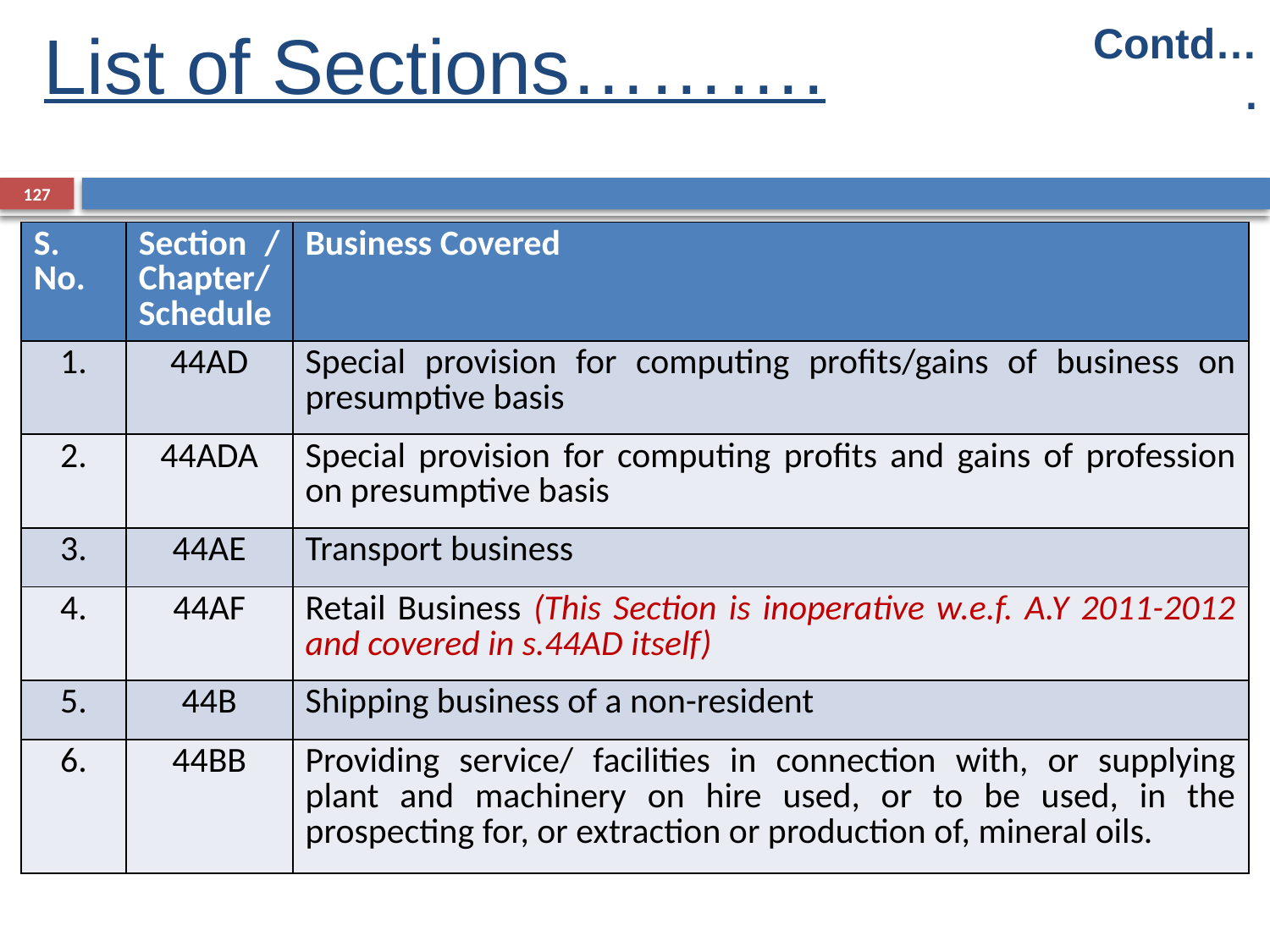

# List of Sections……….
Contd….
127
| S. No. | Section / Chapter/ Schedule | Business Covered |
| --- | --- | --- |
| 1. | 44AD | Special provision for computing profits/gains of business on presumptive basis |
| 2. | 44ADA | Special provision for computing profits and gains of profession on presumptive basis |
| 3. | 44AE | Transport business |
| 4. | 44AF | Retail Business (This Section is inoperative w.e.f. A.Y 2011-2012 and covered in s.44AD itself) |
| 5. | 44B | Shipping business of a non-resident |
| 6. | 44BB | Providing service/ facilities in connection with, or supplying plant and machinery on hire used, or to be used, in the prospecting for, or extraction or production of, mineral oils. |